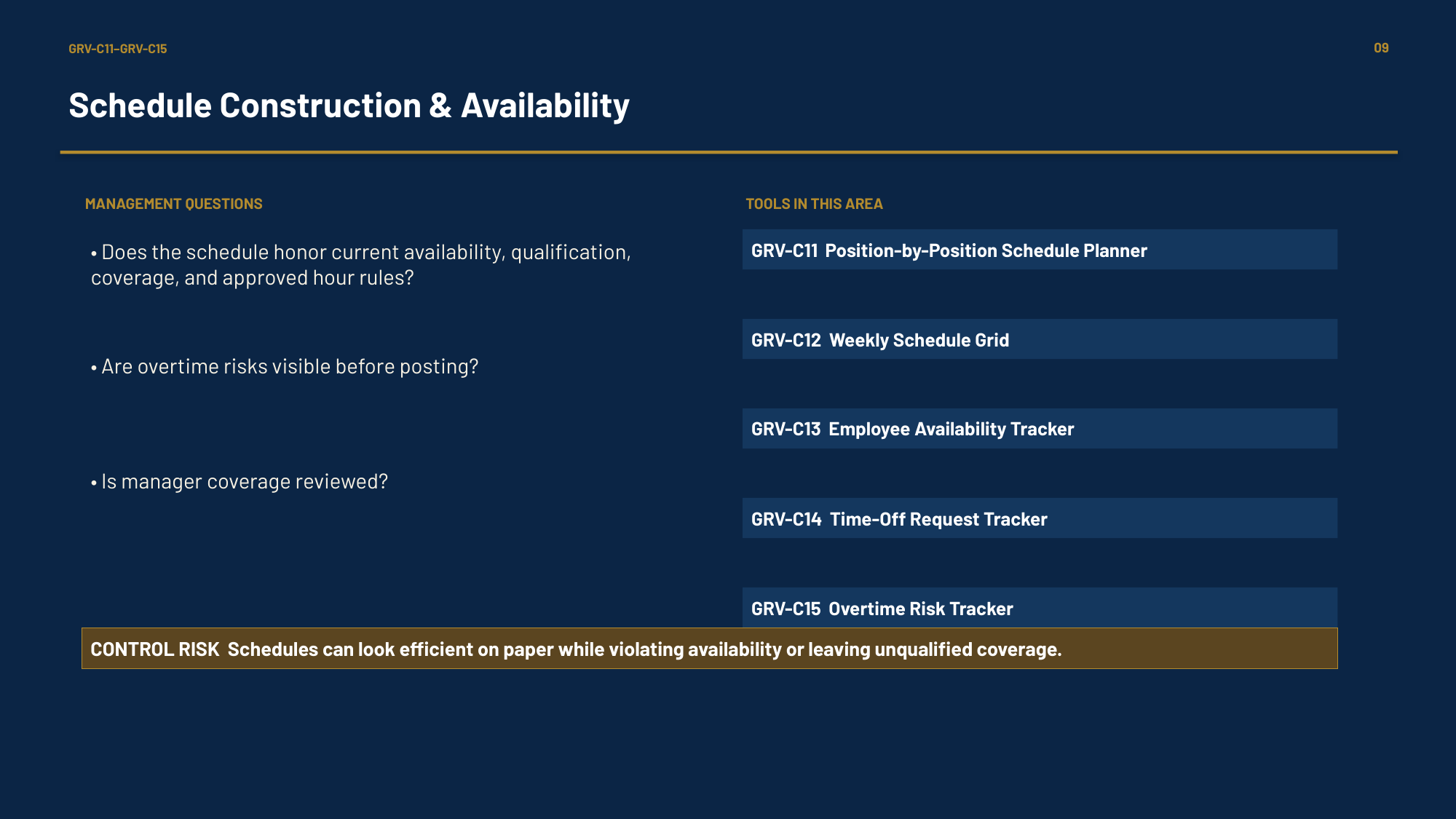

09
GRV-C11–GRV-C15
Schedule Construction & Availability

MANAGEMENT QUESTIONS
TOOLS IN THIS AREA
• Does the schedule honor current availability, qualification, coverage, and approved hour rules?
GRV-C11  Position-by-Position Schedule Planner
GRV-C12  Weekly Schedule Grid
• Are overtime risks visible before posting?
GRV-C13  Employee Availability Tracker
• Is manager coverage reviewed?
GRV-C14  Time-Off Request Tracker
GRV-C15  Overtime Risk Tracker
CONTROL RISK  Schedules can look efficient on paper while violating availability or leaving unqualified coverage.